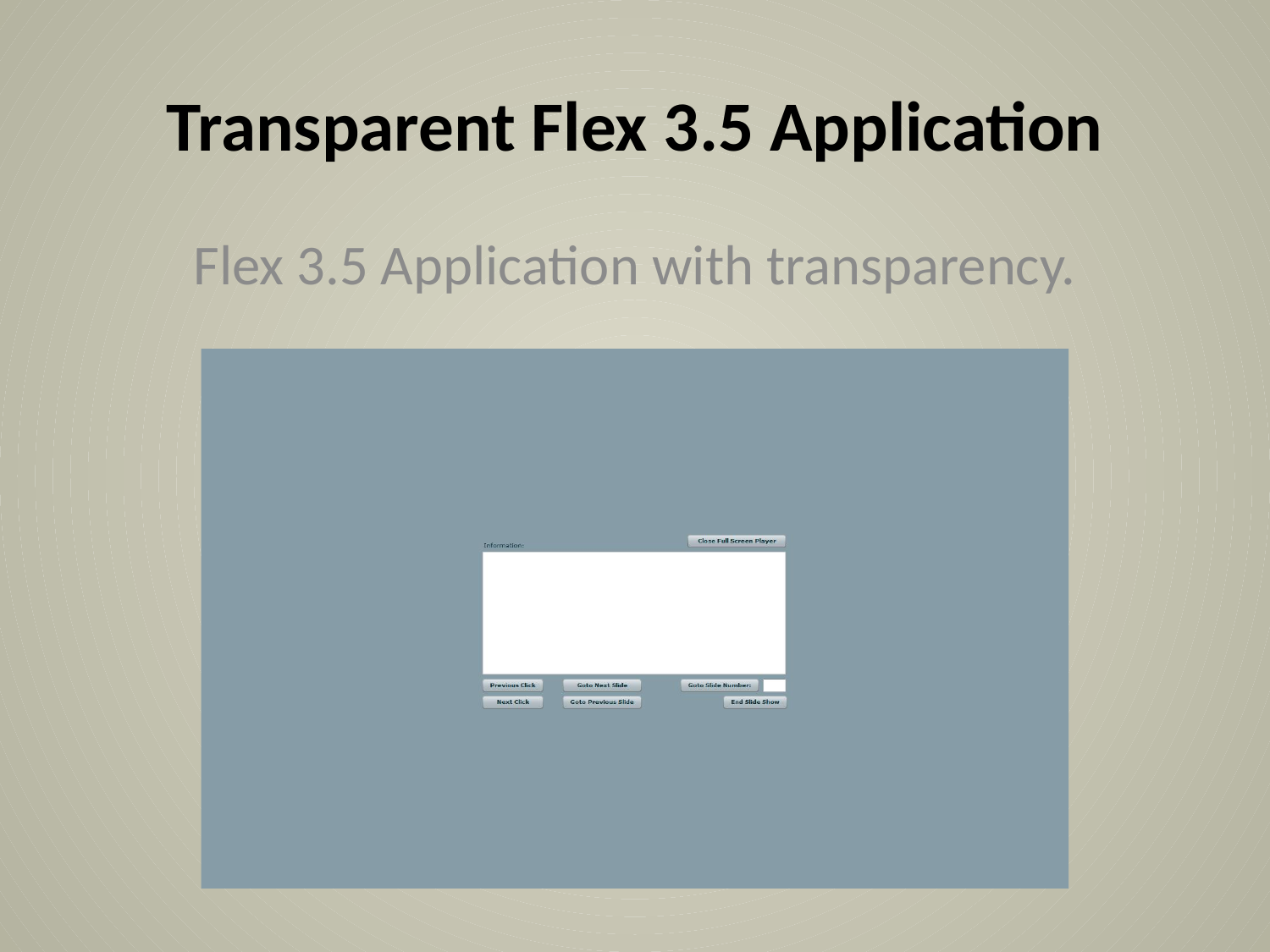

# Transparent Flex 3.5 Application
Flex 3.5 Application with transparency.